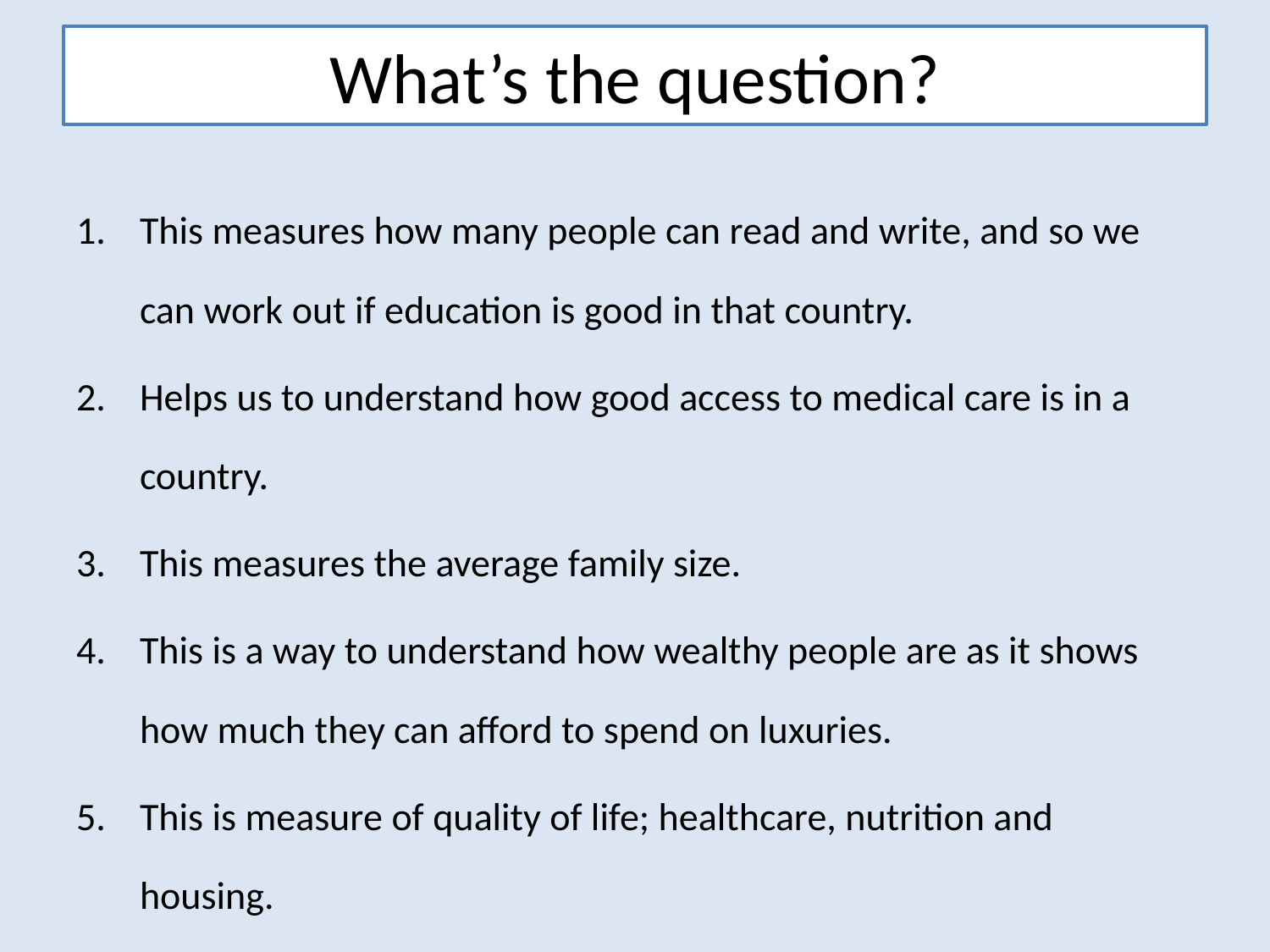

# What’s the question?
This measures how many people can read and write, and so we can work out if education is good in that country.
Helps us to understand how good access to medical care is in a country.
This measures the average family size.
This is a way to understand how wealthy people are as it shows how much they can afford to spend on luxuries.
This is measure of quality of life; healthcare, nutrition and housing.